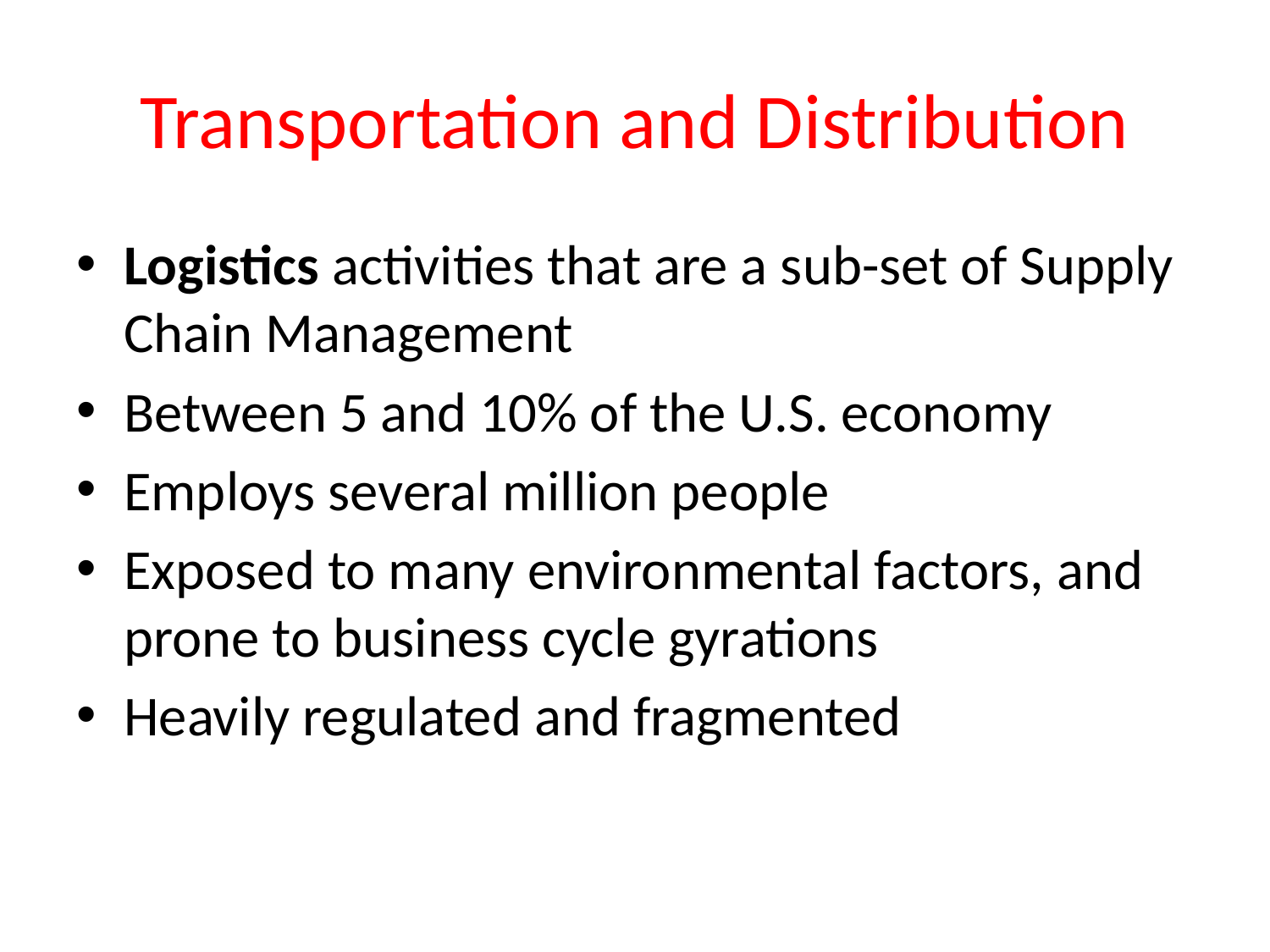

# Transportation and Distribution
Logistics activities that are a sub-set of Supply Chain Management
Between 5 and 10% of the U.S. economy
Employs several million people
Exposed to many environmental factors, and prone to business cycle gyrations
Heavily regulated and fragmented